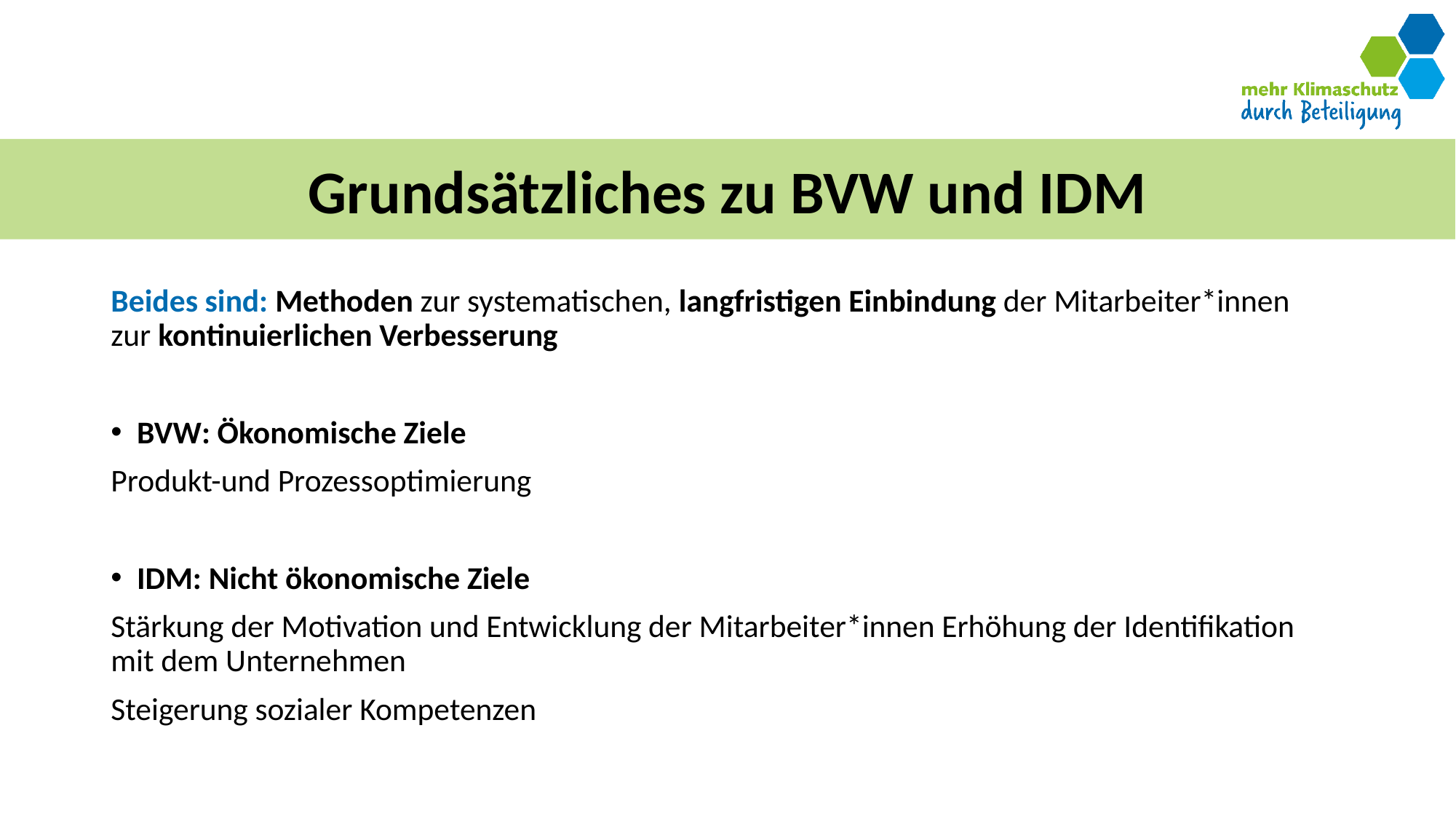

# Grundsätzliches zu BVW und IDM
Beides sind: Methoden zur systematischen, langfristigen Einbindung der Mitarbeiter*innen zur kontinuierlichen Verbesserung

BVW: Ökonomische Ziele
Produkt-und Prozessoptimierung

IDM: Nicht ökonomische Ziele
Stärkung der Motivation und Entwicklung der Mitarbeiter*innen Erhöhung der Identifikation mit dem Unternehmen
Steigerung sozialer Kompetenzen